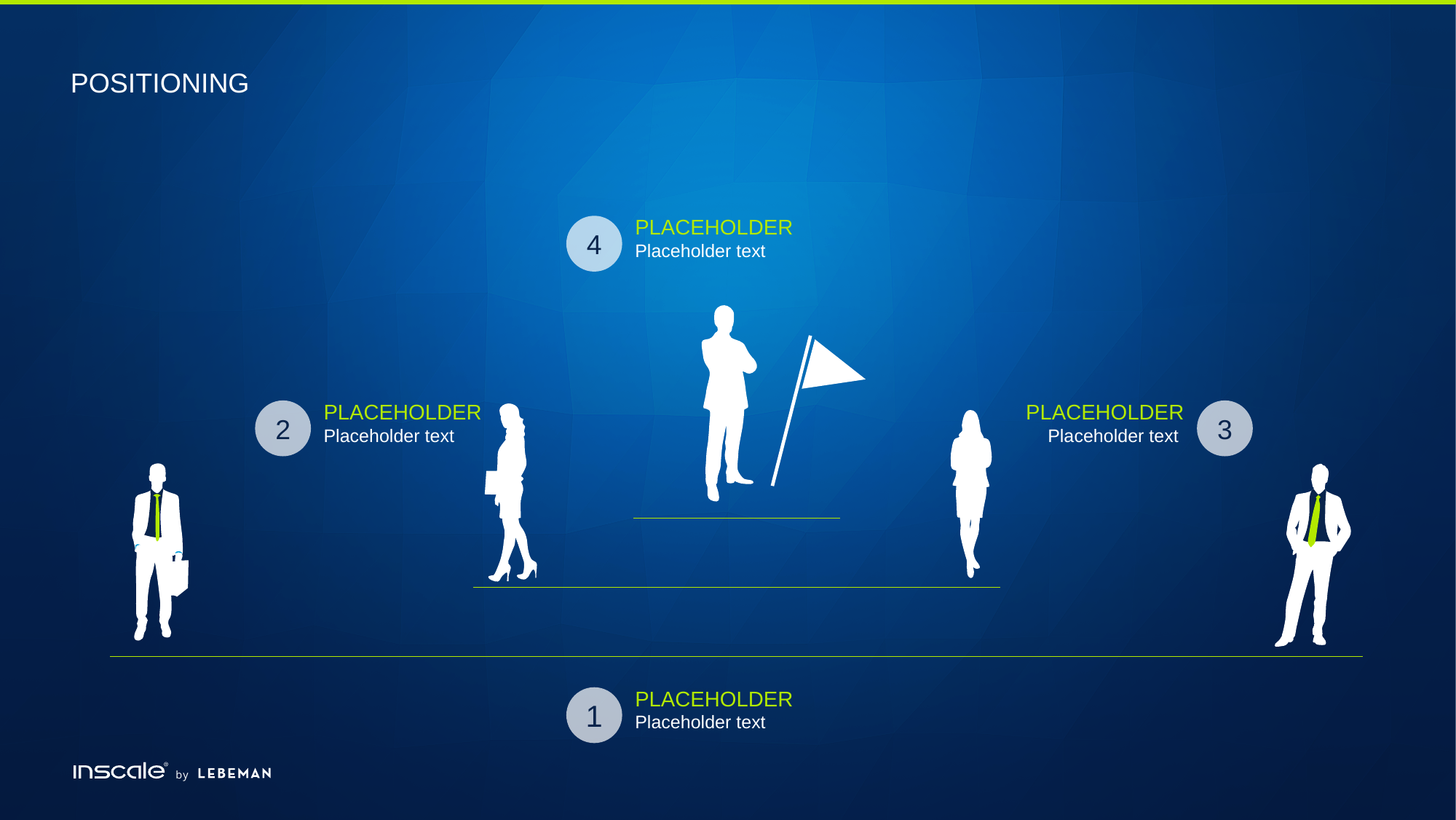

# Positioning

Placeholder
Placeholder text
4

Placeholder
Placeholder text
Placeholder
Placeholder text

2
3

Placeholder
Placeholder text
1